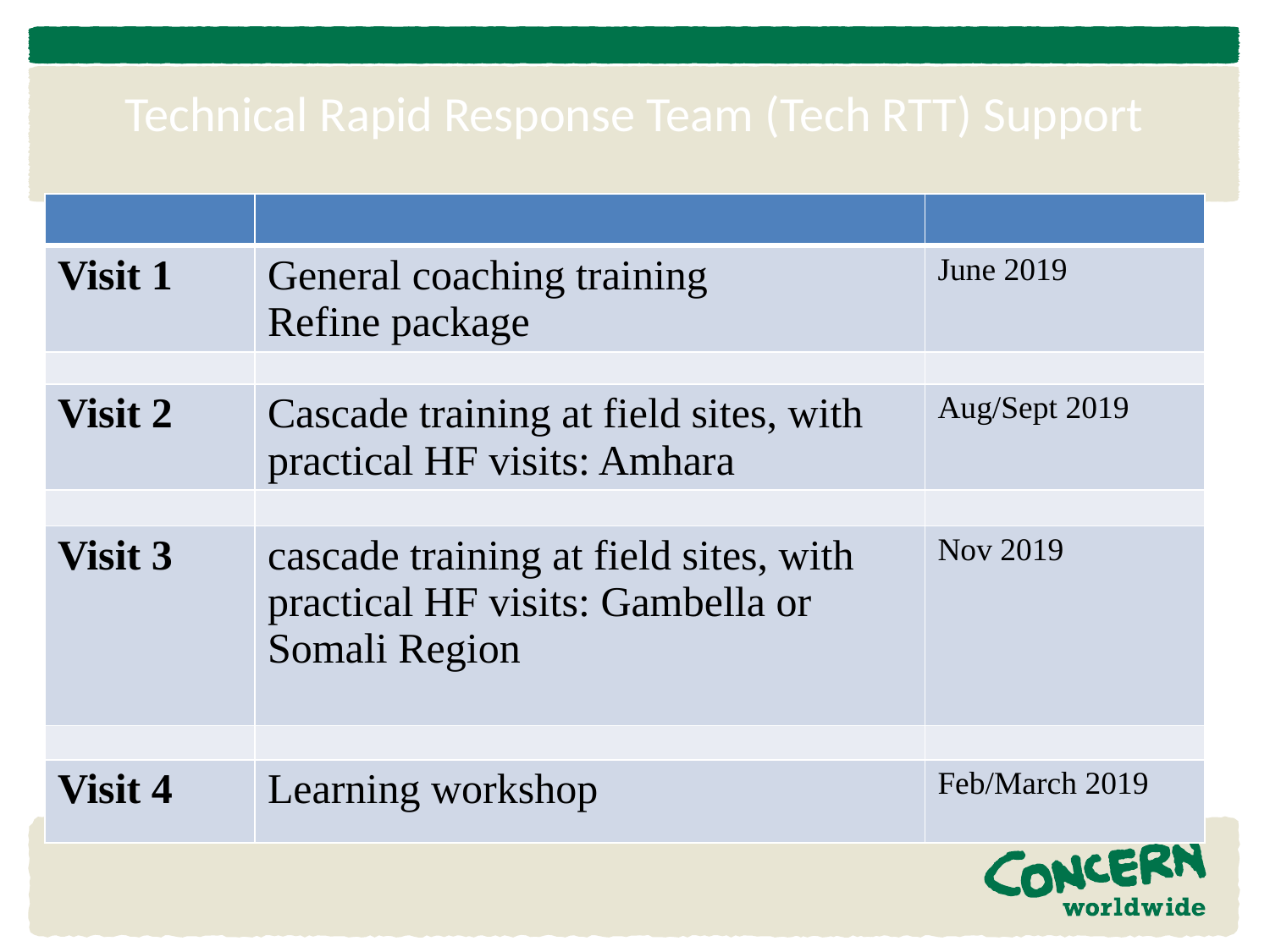

# Technical Rapid Response Team (Tech RTT) Support
|  |  |  |
| --- | --- | --- |
| Visit 1 | General coaching training Refine package | June 2019 |
|  |  |  |
| Visit 2 | Cascade training at field sites, with practical HF visits: Amhara | Aug/Sept 2019 |
|  |  |  |
| Visit 3 | cascade training at field sites, with practical HF visits: Gambella or Somali Region | Nov 2019 |
|  |  |  |
| Visit 4 | Learning workshop | Feb/March 2019 |